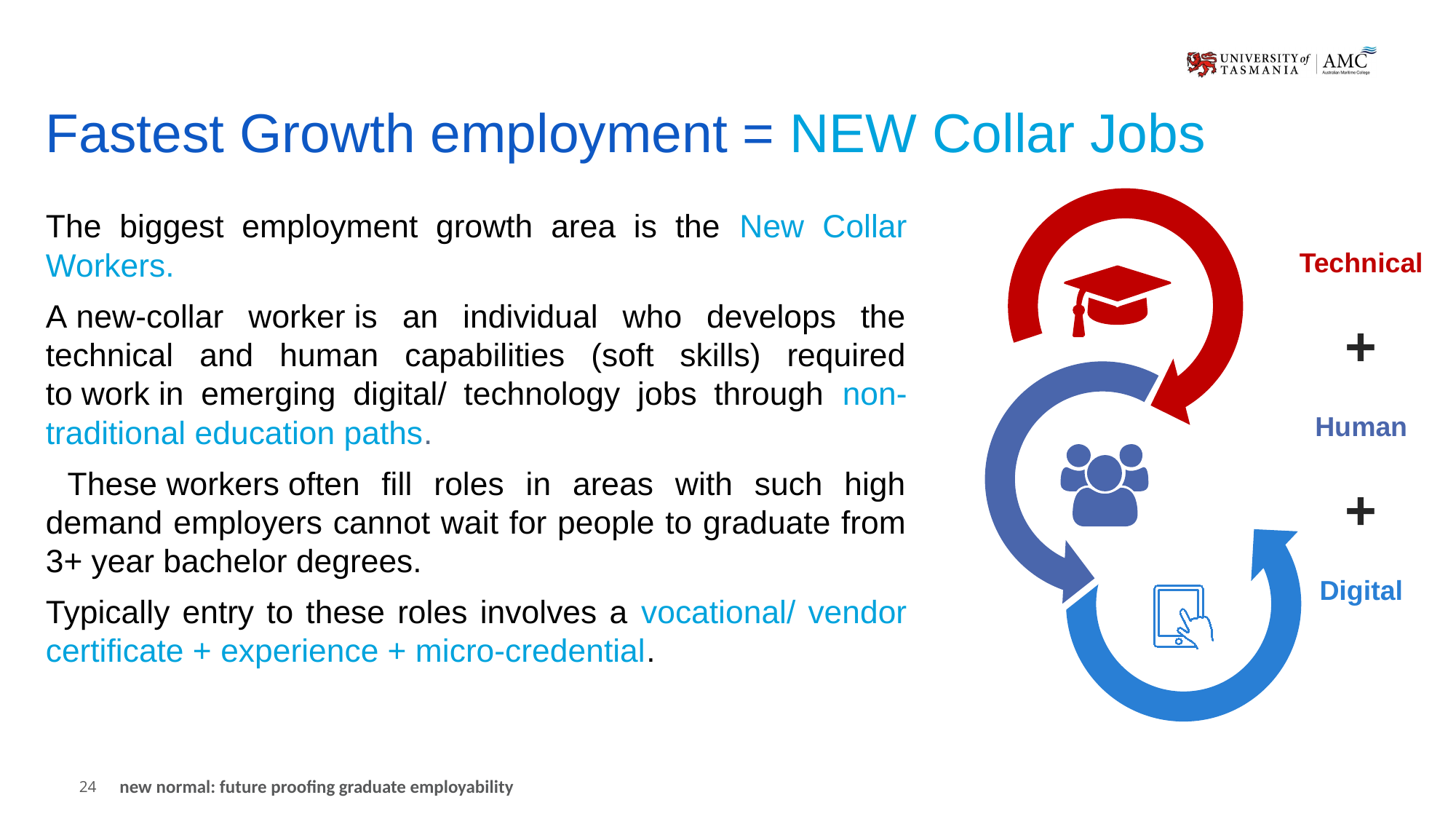

# Fastest Growth employment = NEW Collar Jobs

Technical

+

Human

+

Digital

The biggest employment growth area is the New Collar Workers.
A new-collar worker is an individual who develops the technical and human capabilities (soft skills) required to work in emerging digital/ technology jobs through non-traditional education paths.
 These workers often fill roles in areas with such high demand employers cannot wait for people to graduate from 3+ year bachelor degrees.
Typically entry to these roles involves a vocational/ vendor certificate + experience + micro-credential.